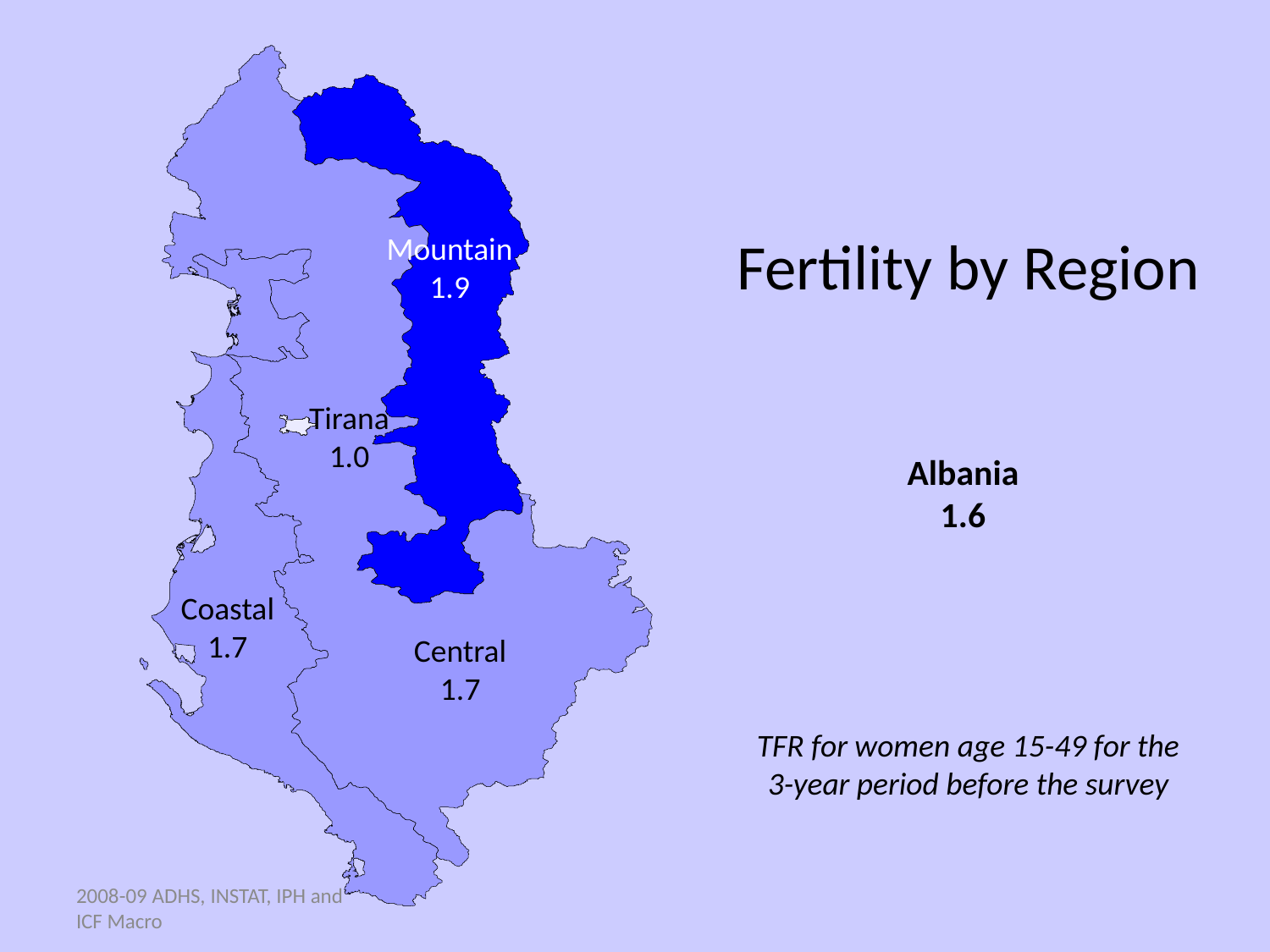

Mountain
1.9
Tirana
1.0
Coastal
1.7
Central
1.7
# Fertility by Region
Albania
1.6
TFR for women age 15-49 for the 3-year period before the survey
2008-09 ADHS, INSTAT, IPH and ICF Macro